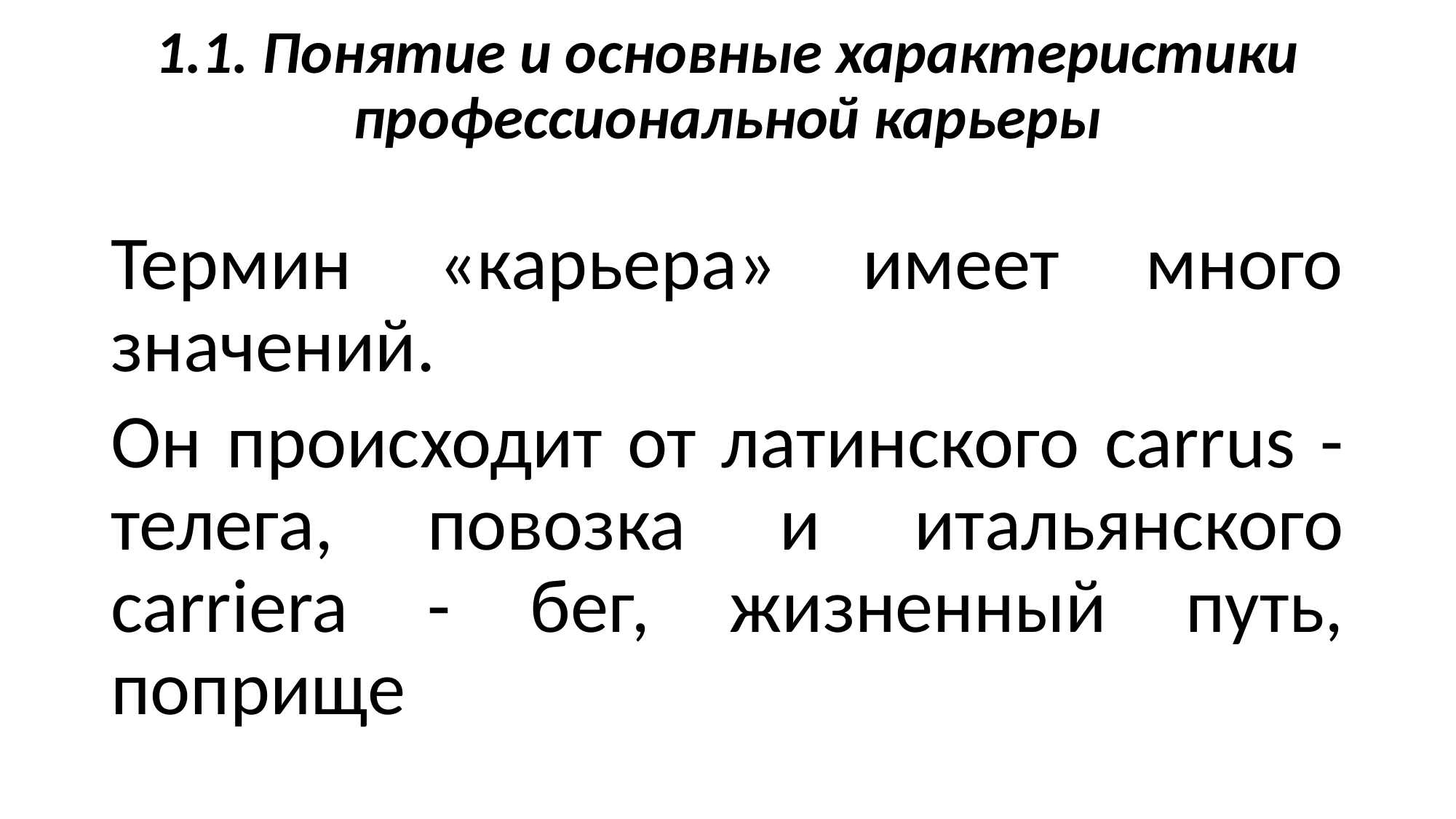

# 1.1. Понятие и основные характеристики профессиональной карьеры
Термин «карьера» имеет много значений.
Он происходит от латинского carrus -телега, повозка и итальянского carriera - бег, жизненный путь, поприще